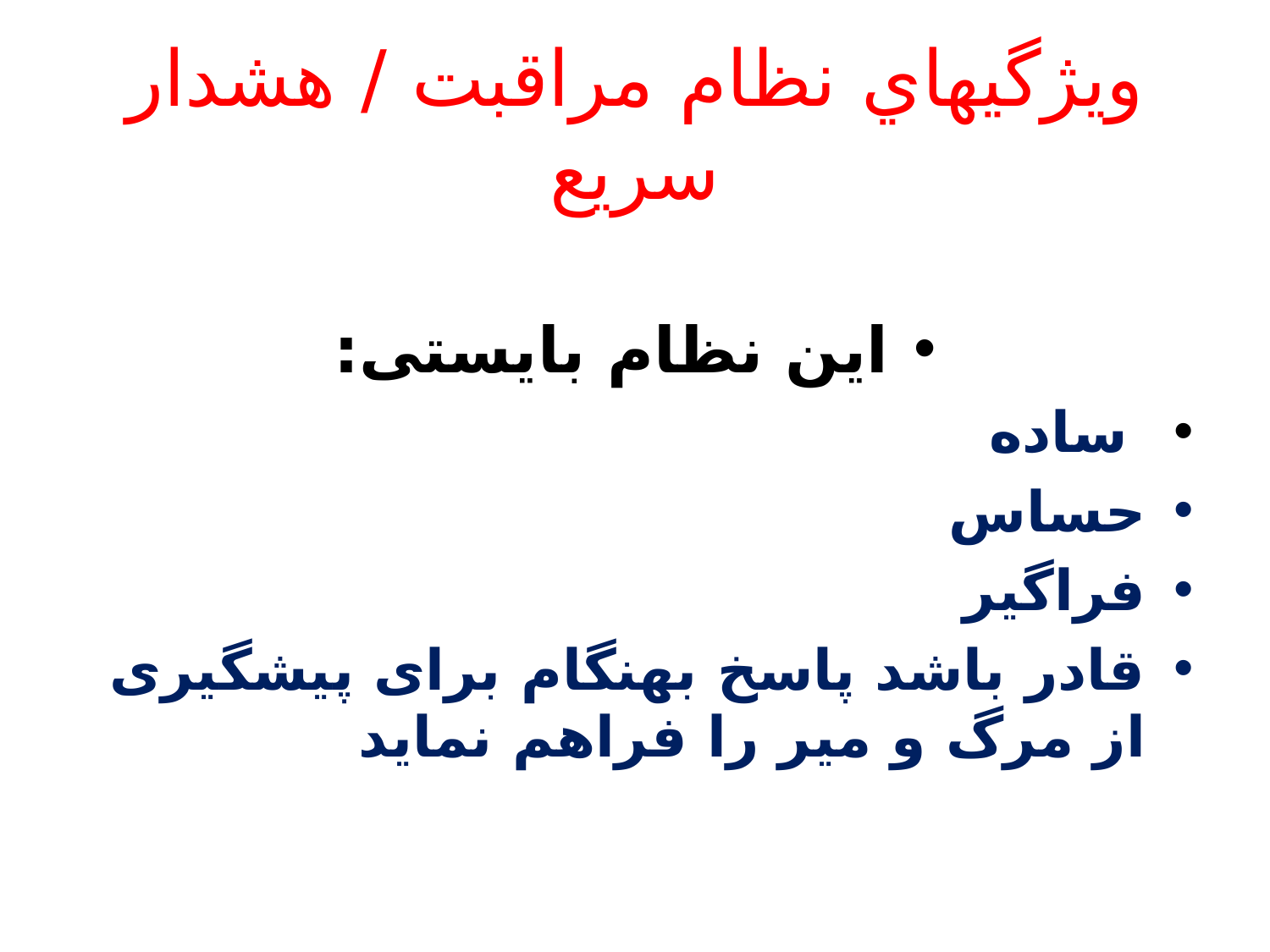

# ويژگيهاي نظام مراقبت / هشدار سریع

این نظام بایستی:
 ساده
حساس
فراگیر
قادر باشد پاسخ بهنگام برای پیشگیری از مرگ و میر را فراهم نماید